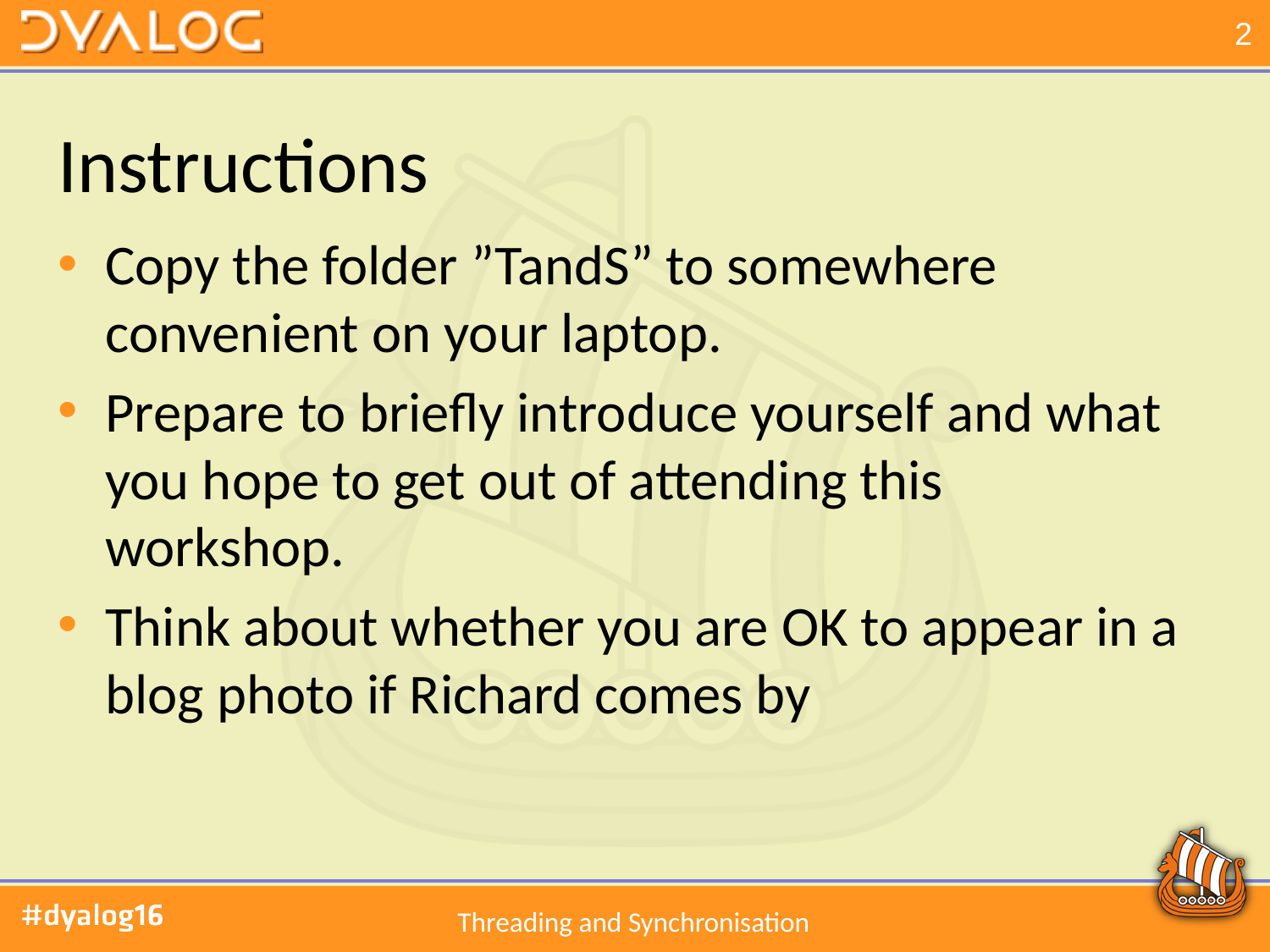

# Instructions
Copy the folder ”TandS” to somewhere convenient on your laptop.
Prepare to briefly introduce yourself and what you hope to get out of attending this workshop.
Think about whether you are OK to appear in a blog photo if Richard comes by
Threading and Synchronisation